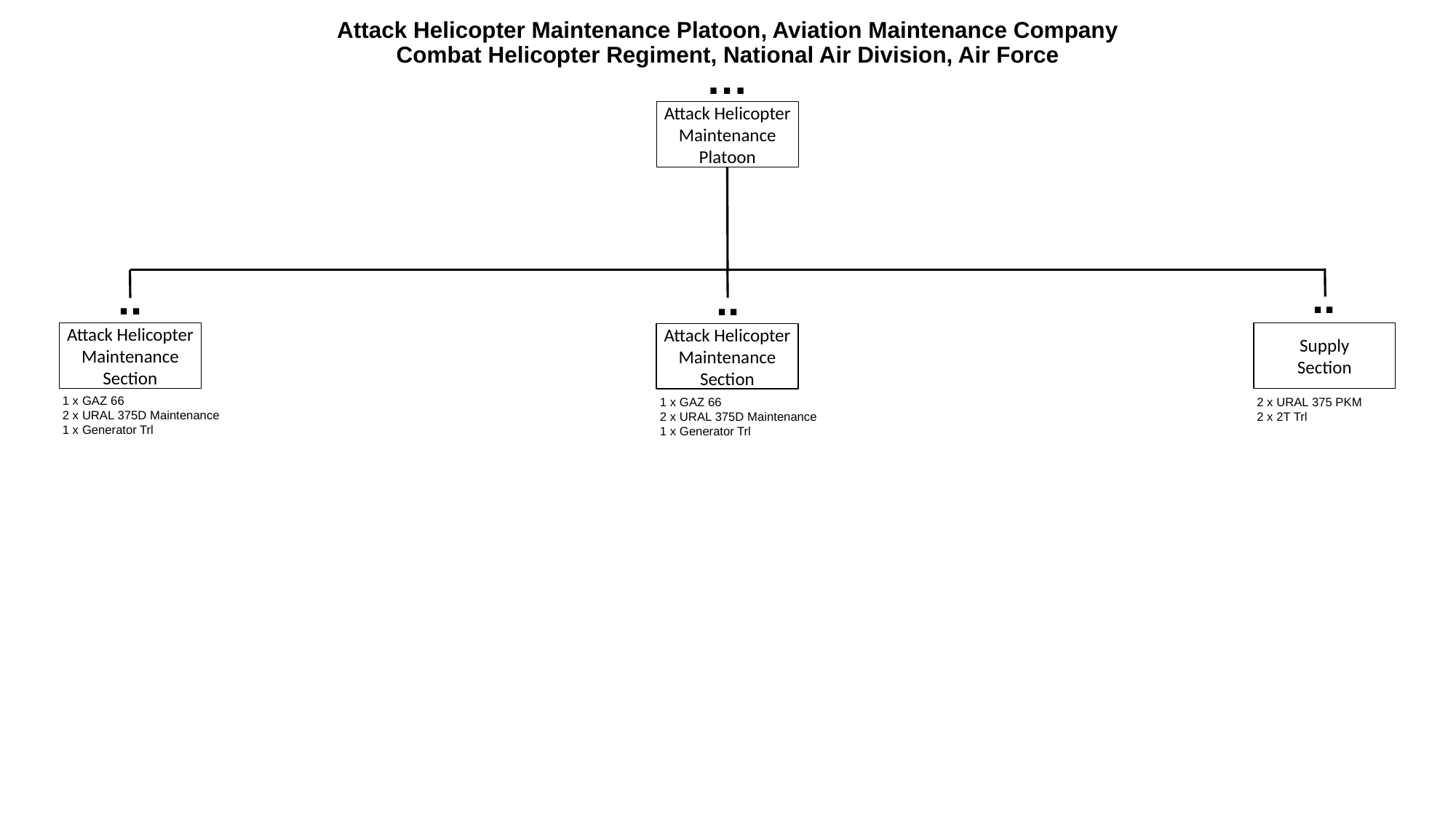

# Attack Helicopter Maintenance Platoon, Aviation Maintenance Company Combat Helicopter Regiment, National Air Division, Air Force
…
Attack Helicopter Maintenance
Platoon
..
..
..
Attack Helicopter Maintenance Section
Supply
Section
Attack Helicopter Maintenance
Section
1 x GAZ 66
2 x URAL 375D Maintenance
1 x Generator Trl
1 x GAZ 66
2 x URAL 375D Maintenance
1 x Generator Trl
2 x URAL 375 PKM
2 x 2T Trl